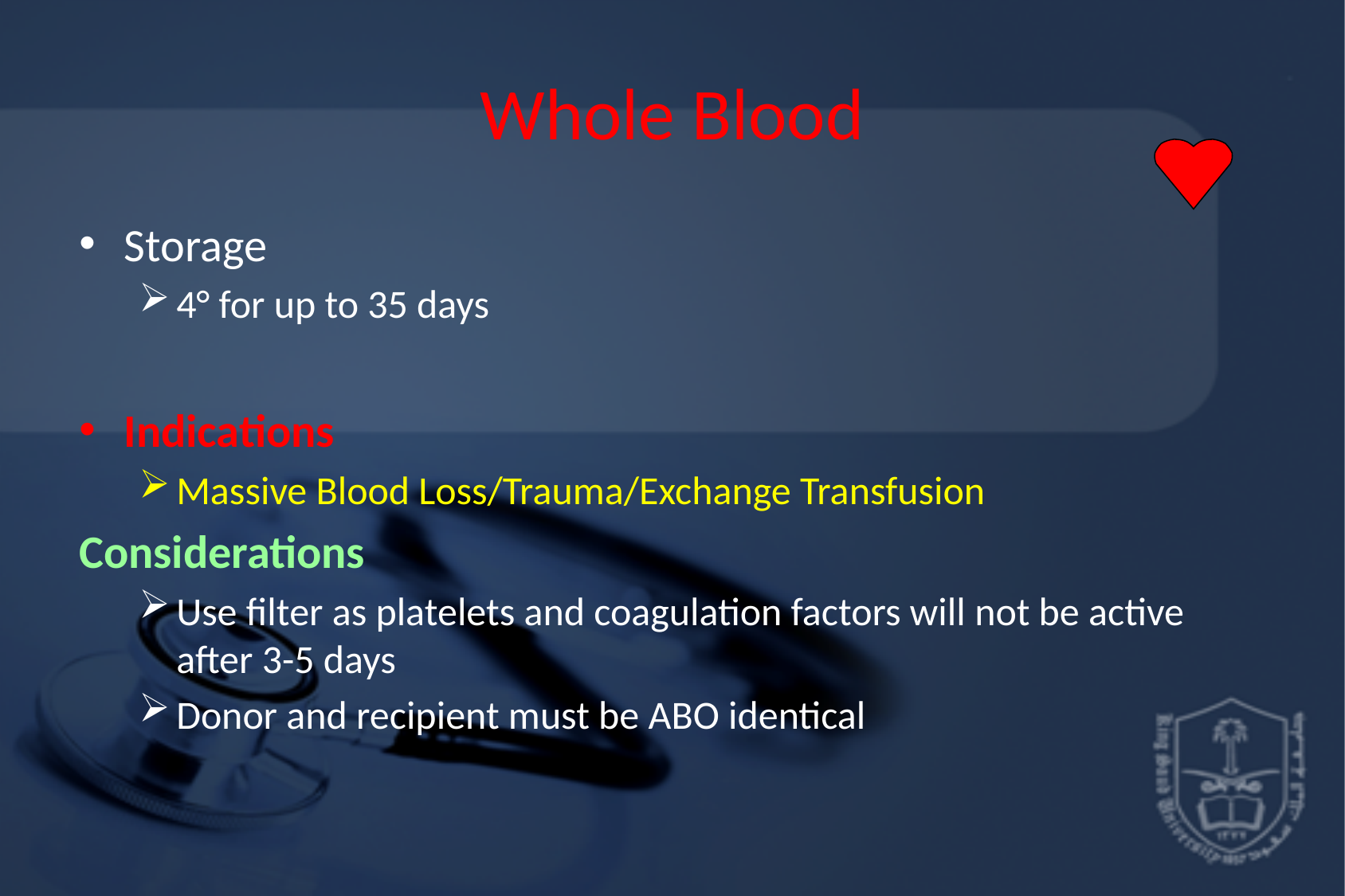

# Whole Blood

Storage
4° for up to 35 days

Indications
Massive Blood Loss/Trauma/Exchange Transfusion
Considerations
Use filter as platelets and coagulation factors will not be active after 3-5 days
Donor and recipient must be ABO identical